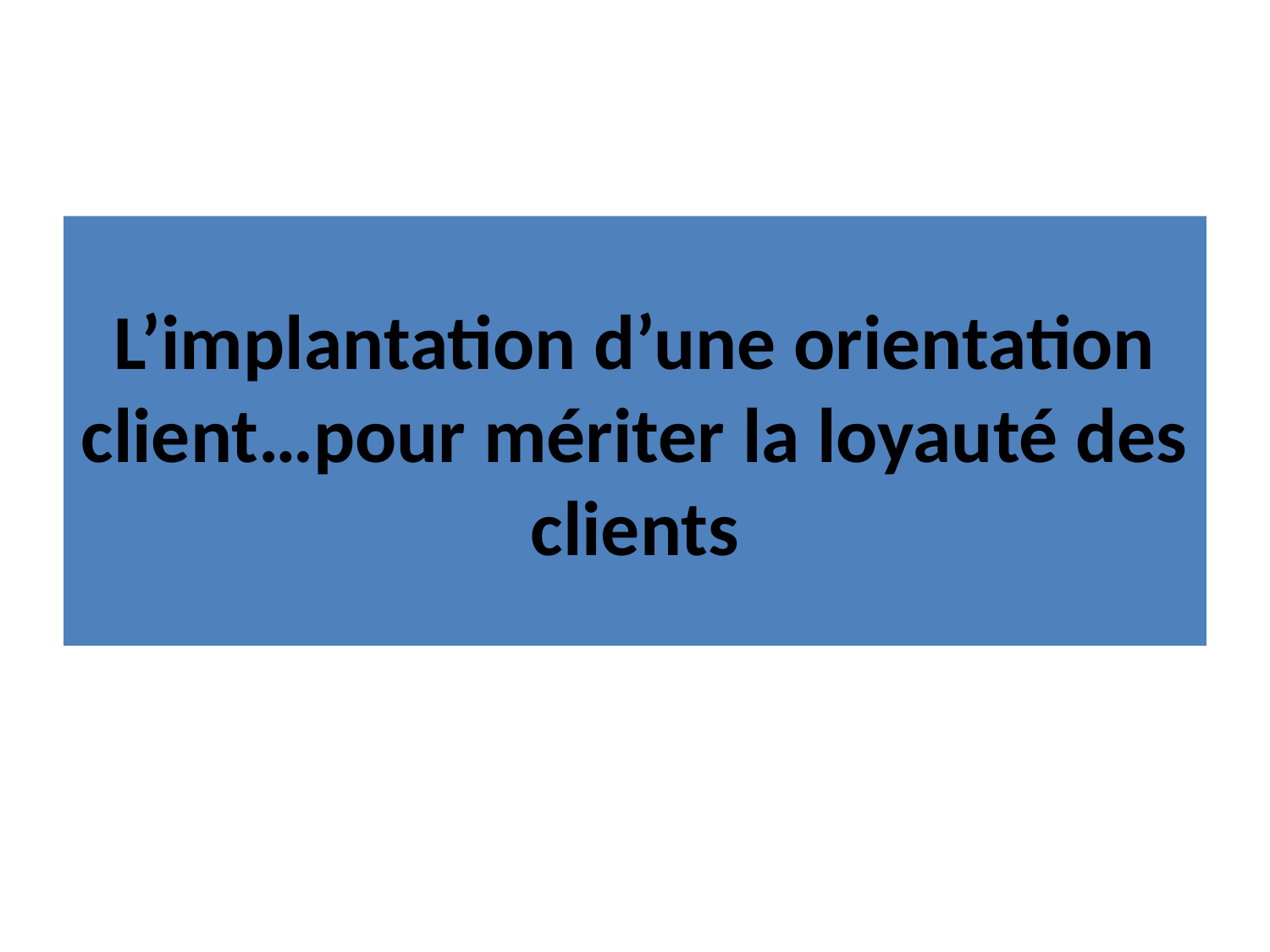

# L’implantation d’une orientation client…pour mériter la loyauté des clients